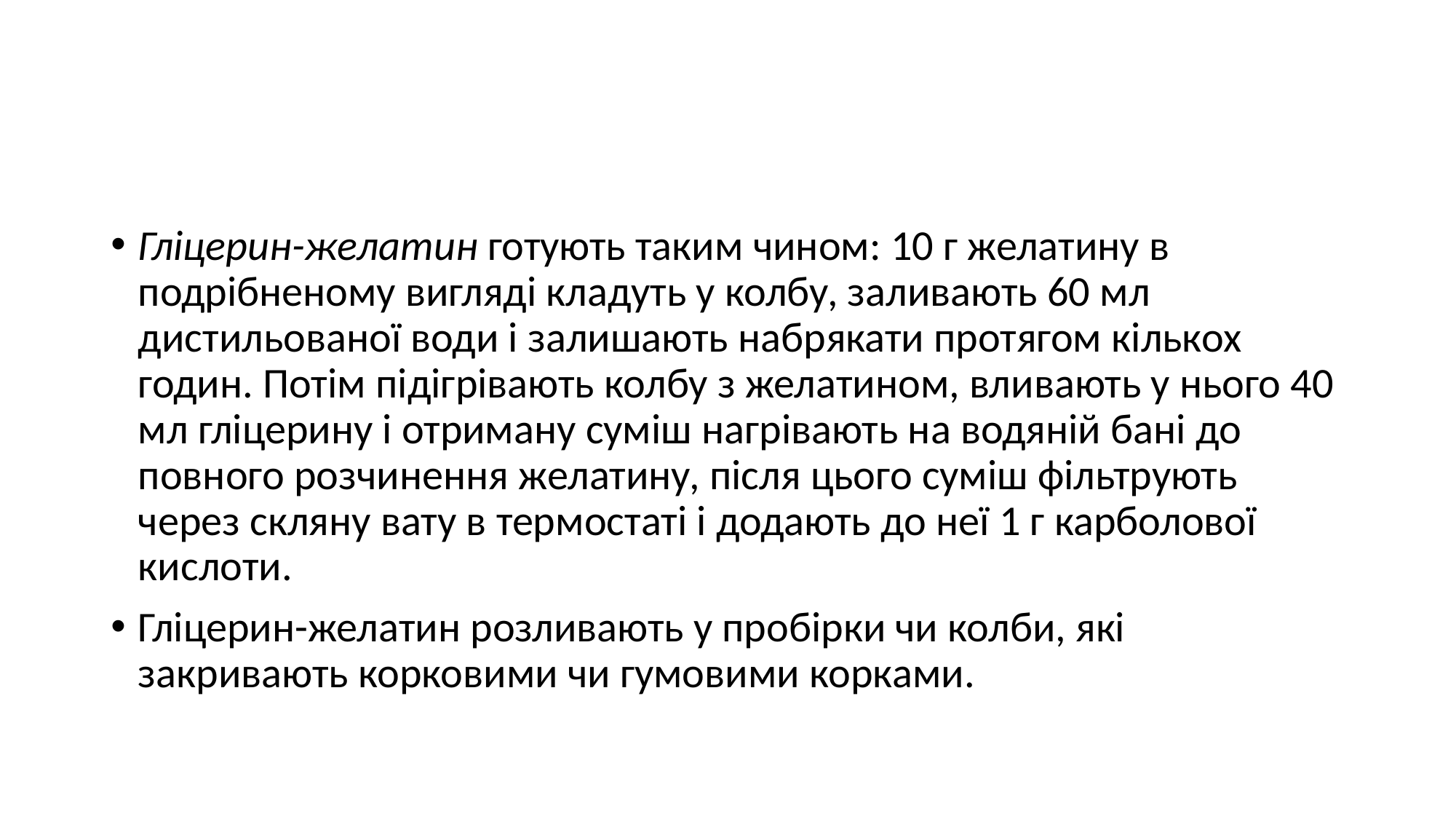

#
Гліцерин-желатин готують таким чином: 10 г желатину в подрібненому вигляді кладуть у колбу, заливають 60 мл дистильованої води і залишають набрякати протягом кількох годин. Потім підігрівають колбу з желатином, вливають у нього 40 мл гліцерину і отриману суміш нагрівають на водяній бані до повного розчинення желатину, після цього суміш фільтрують через скляну вату в термостаті і додають до неї 1 г карболової кислоти.
Гліцерин-желатин розливають у пробірки чи колби, які закривають корковими чи гумовими корками.